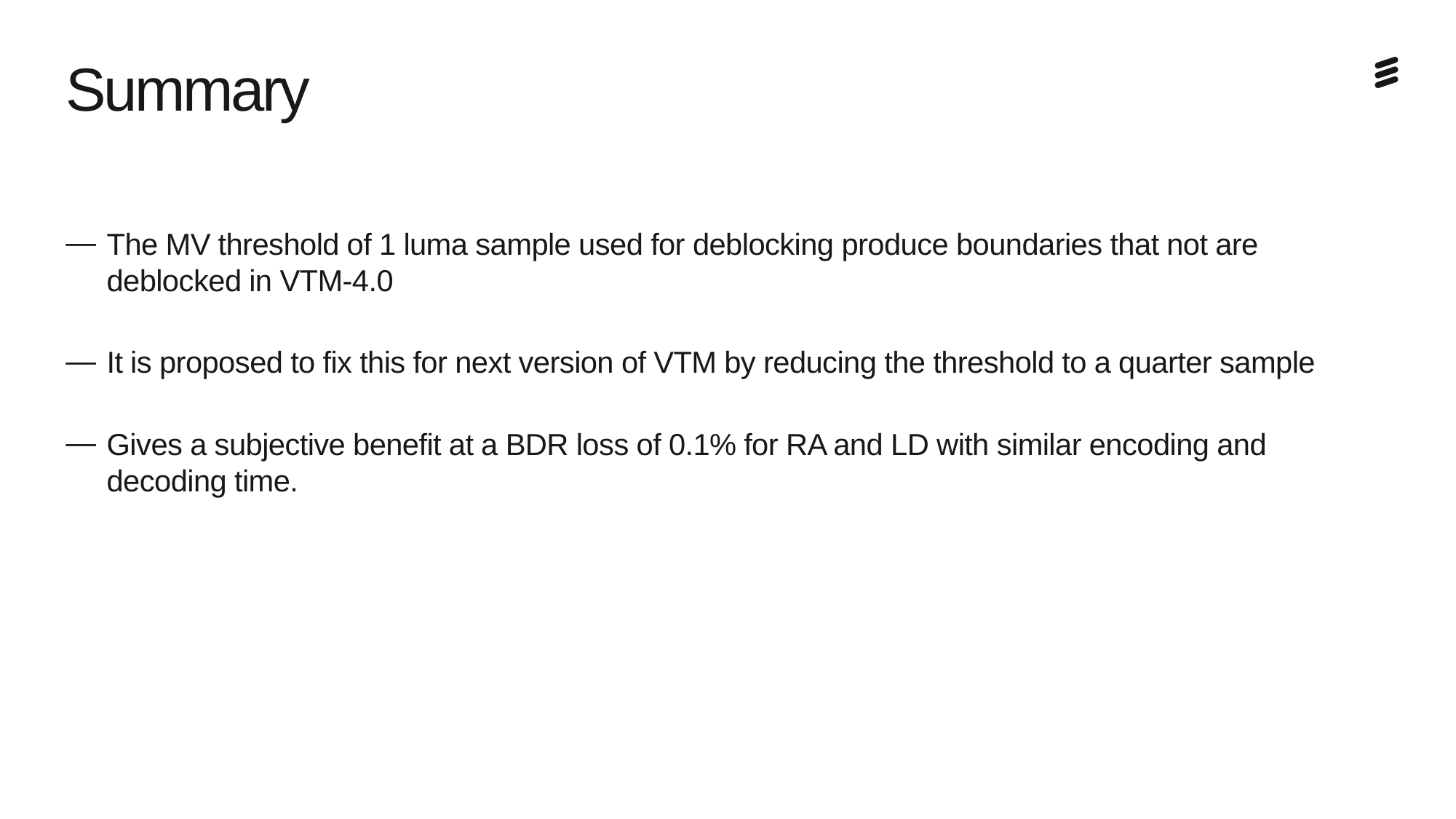

# Summary
The MV threshold of 1 luma sample used for deblocking produce boundaries that not are deblocked in VTM-4.0

It is proposed to fix this for next version of VTM by reducing the threshold to a quarter sample

Gives a subjective benefit at a BDR loss of 0.1% for RA and LD with similar encoding and decoding time.